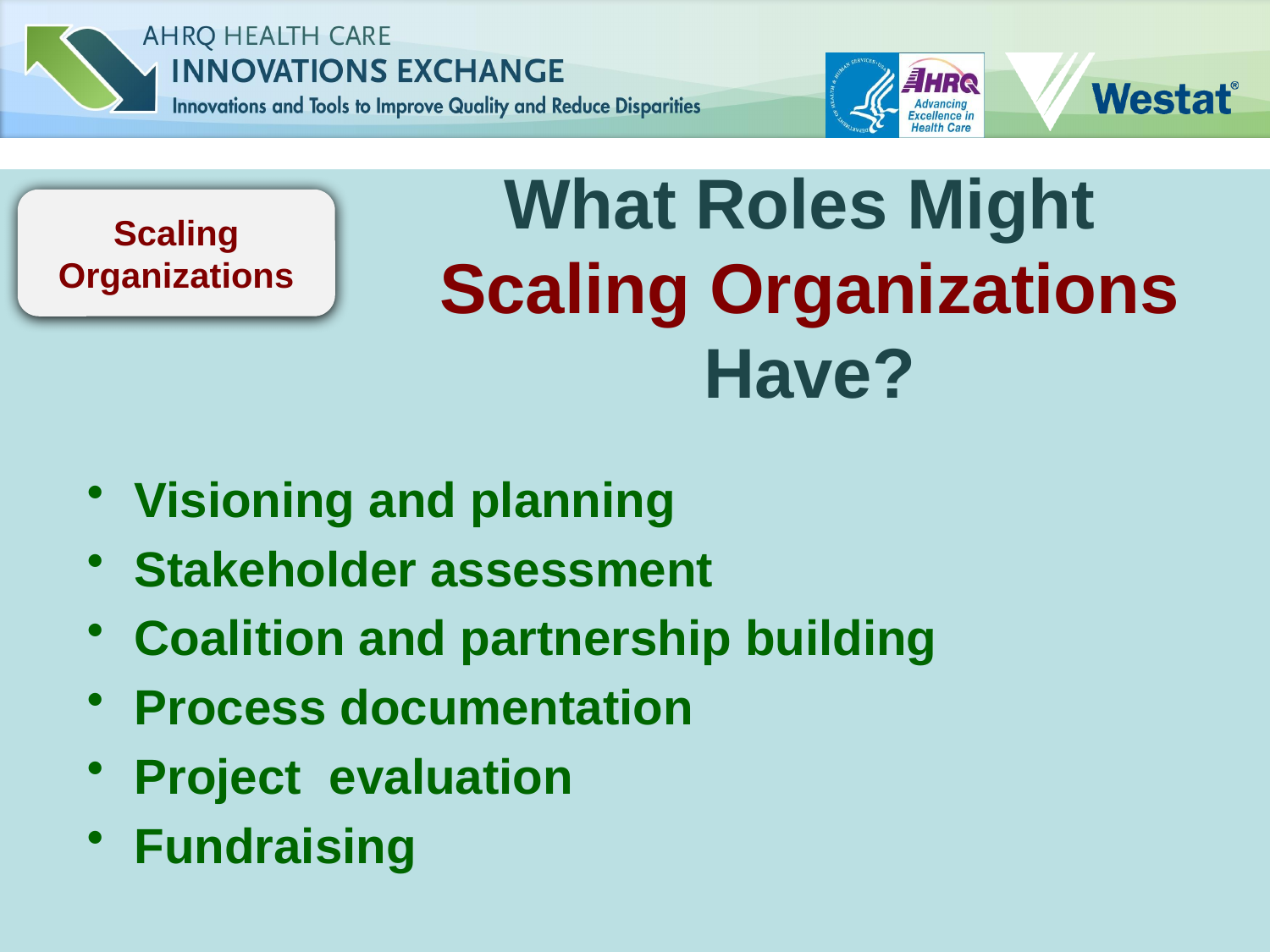

Scaling Organizations
# What Roles Might Scaling Organizations Have?

Visioning and planning
Stakeholder assessment
Coalition and partnership building
Process documentation
Project  evaluation
Fundraising